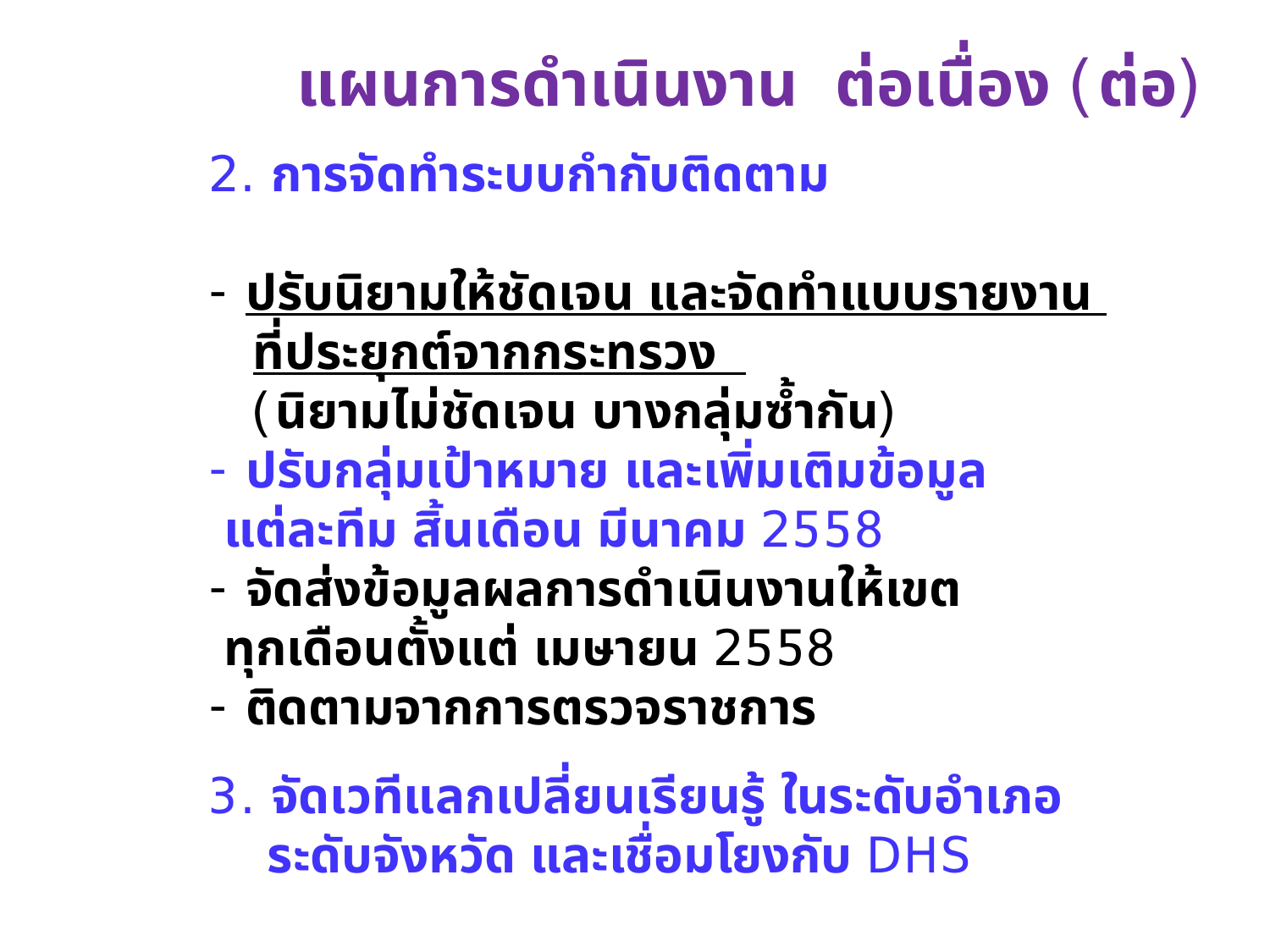

แผนการดำเนินงาน  ต่อเนื่อง (ต่อ)
2. การจัดทำระบบกำกับติดตาม

- ปรับนิยามให้ชัดเจน และจัดทำแบบรายงาน
   ที่ประยุกต์จากกระทรวง
   (นิยามไม่ชัดเจน บางกลุ่มซ้ำกัน)
- ปรับกลุ่มเป้าหมาย และเพิ่มเติมข้อมูล
 แต่ละทีม สิ้นเดือน มีนาคม 2558
- จัดส่งข้อมูลผลการดำเนินงานให้เขต
 ทุกเดือนตั้งแต่ เมษายน 2558
- ติดตามจากการตรวจราชการ
3. จัดเวทีแลกเปลี่ยนเรียนรู้ ในระดับอำเภอ
    ระดับจังหวัด และเชื่อมโยงกับ DHS